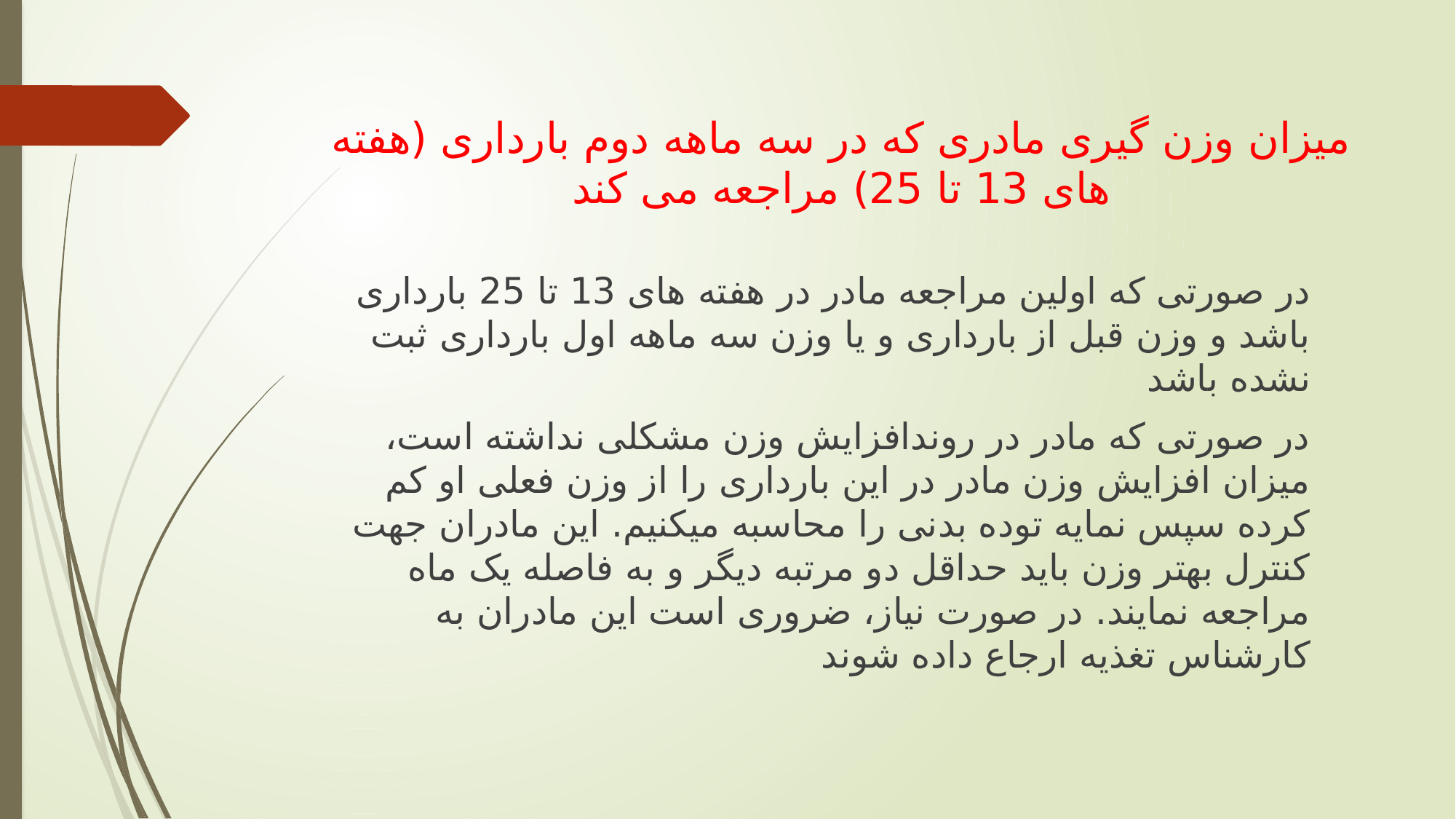

# میزان وزن گیری مادری که در سه ماهه دوم بارداری (هفته های 13 تا 25) مراجعه می کند
در صورتی که اولین مراجعه مادر در هفته های 13 تا 25 بارداری باشد و وزن قبل از بارداری و یا وزن سه ماهه اول بارداری ثبت نشده باشد
در صورتی که مادر در روندافزایش وزن مشکلی نداشته است، میزان افزایش وزن مادر در این بارداری را از وزن فعلی او کم کرده سپس نمایه توده بدنی را محاسبه میکنیم. این مادران جهت کنترل بهتر وزن باید حداقل دو مرتبه دیگر و به فاصله یک ماه مراجعه نمایند. در صورت نیاز، ضروری است این مادران به کارشناس تغذیه ارجاع داده شوند